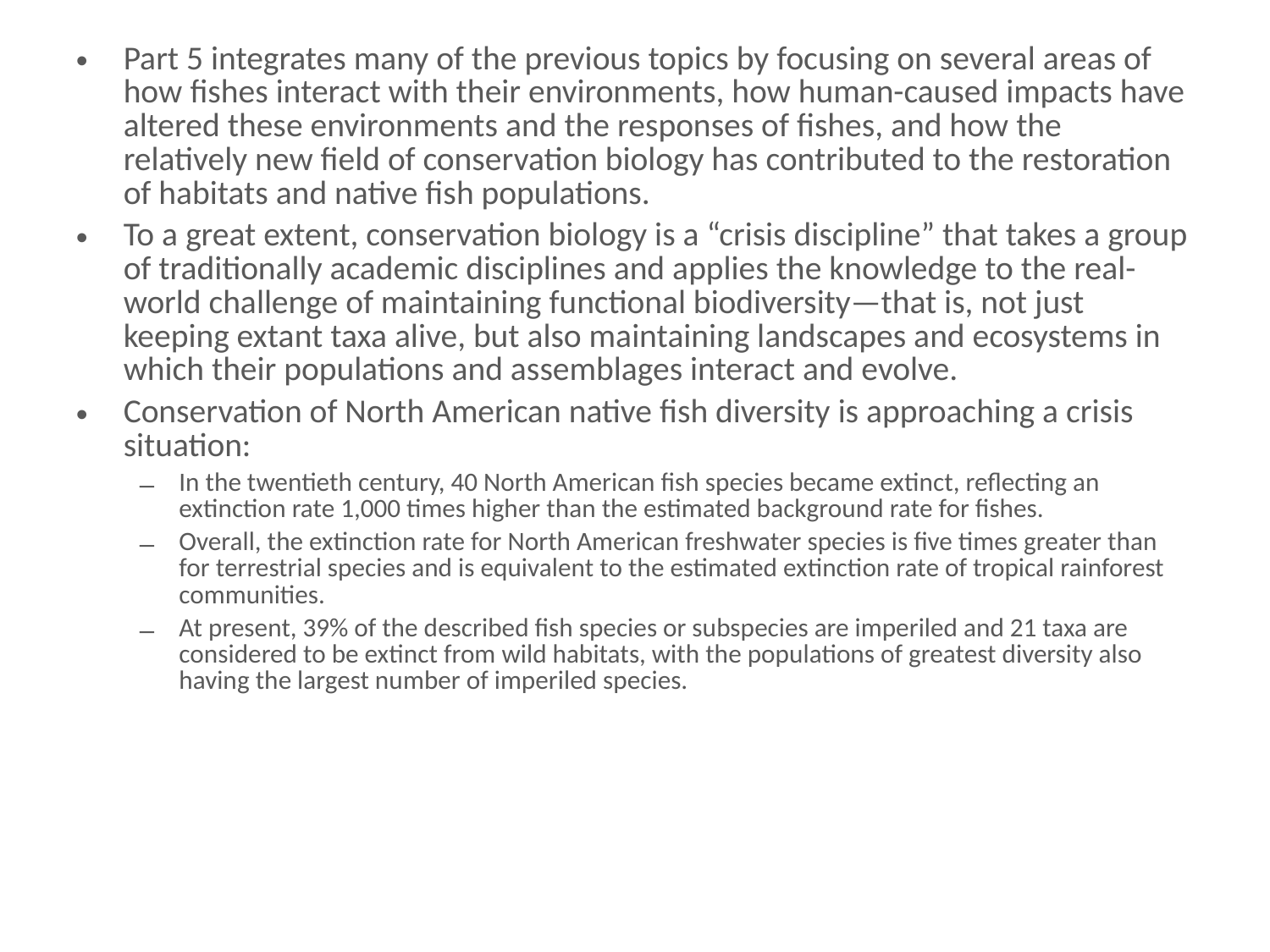

# Part 5 integrates many of the previous topics by focusing on several areas of...
Part 5 integrates many of the previous topics by focusing on several areas of how fishes interact with their environments, how human-caused impacts have altered these environments and the responses of fishes, and how the relatively new field of conservation biology has contributed to the restoration of habitats and native fish populations.
To a great extent, conservation biology is a “crisis discipline” that takes a group of traditionally academic disciplines and applies the knowledge to the real-world challenge of maintaining functional biodiversity—that is, not just keeping extant taxa alive, but also maintaining landscapes and ecosystems in which their populations and assemblages interact and evolve.
Conservation of North American native fish diversity is approaching a crisis situation:
In the twentieth century, 40 North American fish species became extinct, reflecting an extinction rate 1,000 times higher than the estimated background rate for fishes.
Overall, the extinction rate for North American freshwater species is five times greater than for terrestrial species and is equivalent to the estimated extinction rate of tropical rainforest communities.
At present, 39% of the described fish species or subspecies are imperiled and 21 taxa are considered to be extinct from wild habitats, with the populations of greatest diversity also having the largest number of imperiled species.